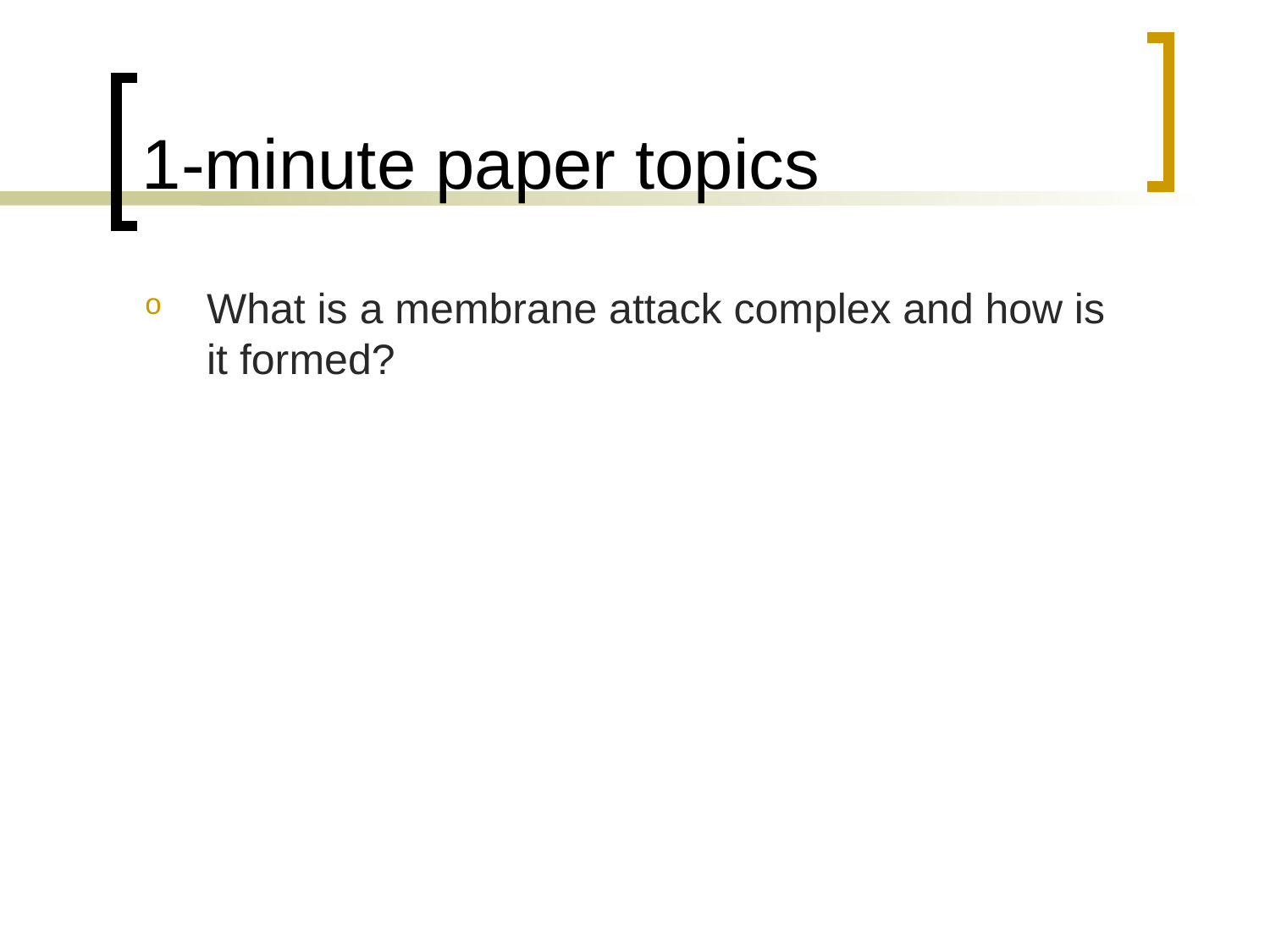

# 1-minute paper topics
What is a membrane attack complex and how is it formed?